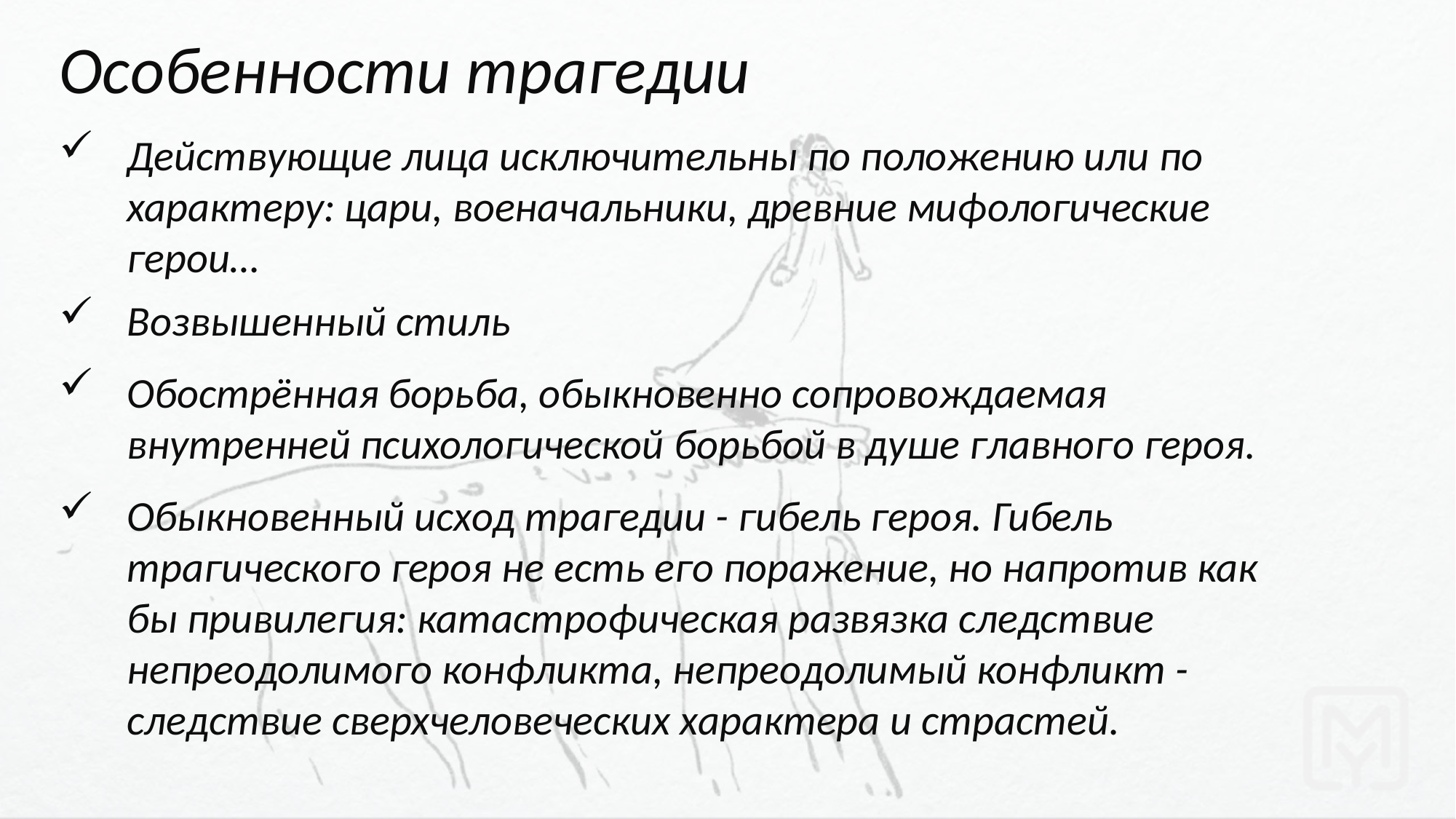

Особенности трагедии
Действующие лица исключительны по положению или по характеру: цари, военачальники, древние мифологические герои…
Возвышенный стиль
Обострённая борьба, обыкновенно сопровождаемая внутренней психологической борьбой в душе главного героя.
Обыкновенный исход трагедии - гибель героя. Гибель трагического героя не есть его поражение, но напротив как бы привилегия: катастрофическая развязка следствие непреодолимого конфликта, непреодолимый конфликт - следствие сверхчеловеческих характера и страстей.